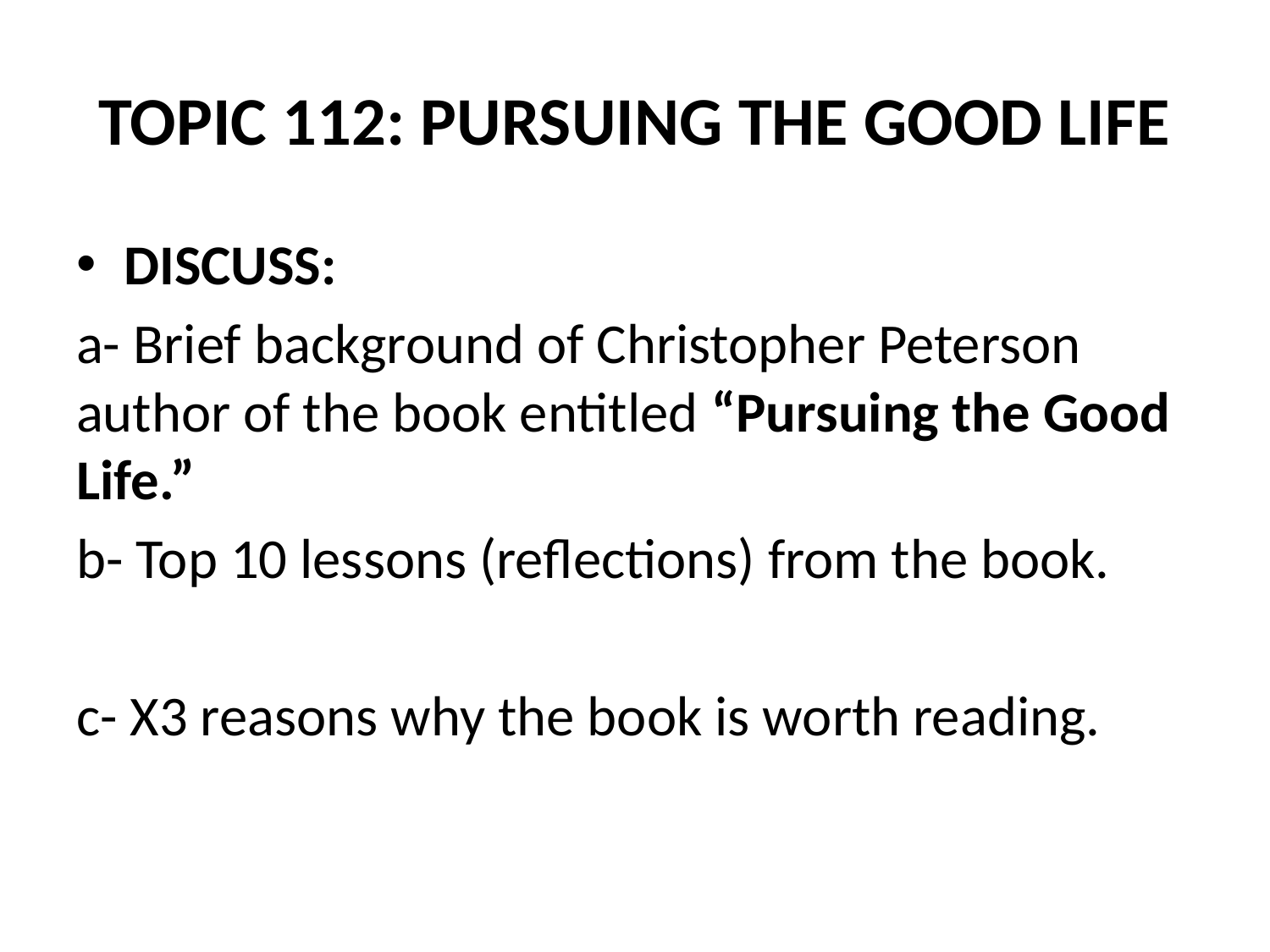

# TOPIC 112: PURSUING THE GOOD LIFE
DISCUSS:
a- Brief background of Christopher Peterson author of the book entitled “Pursuing the Good Life.”
b- Top 10 lessons (reflections) from the book.

c- X3 reasons why the book is worth reading.